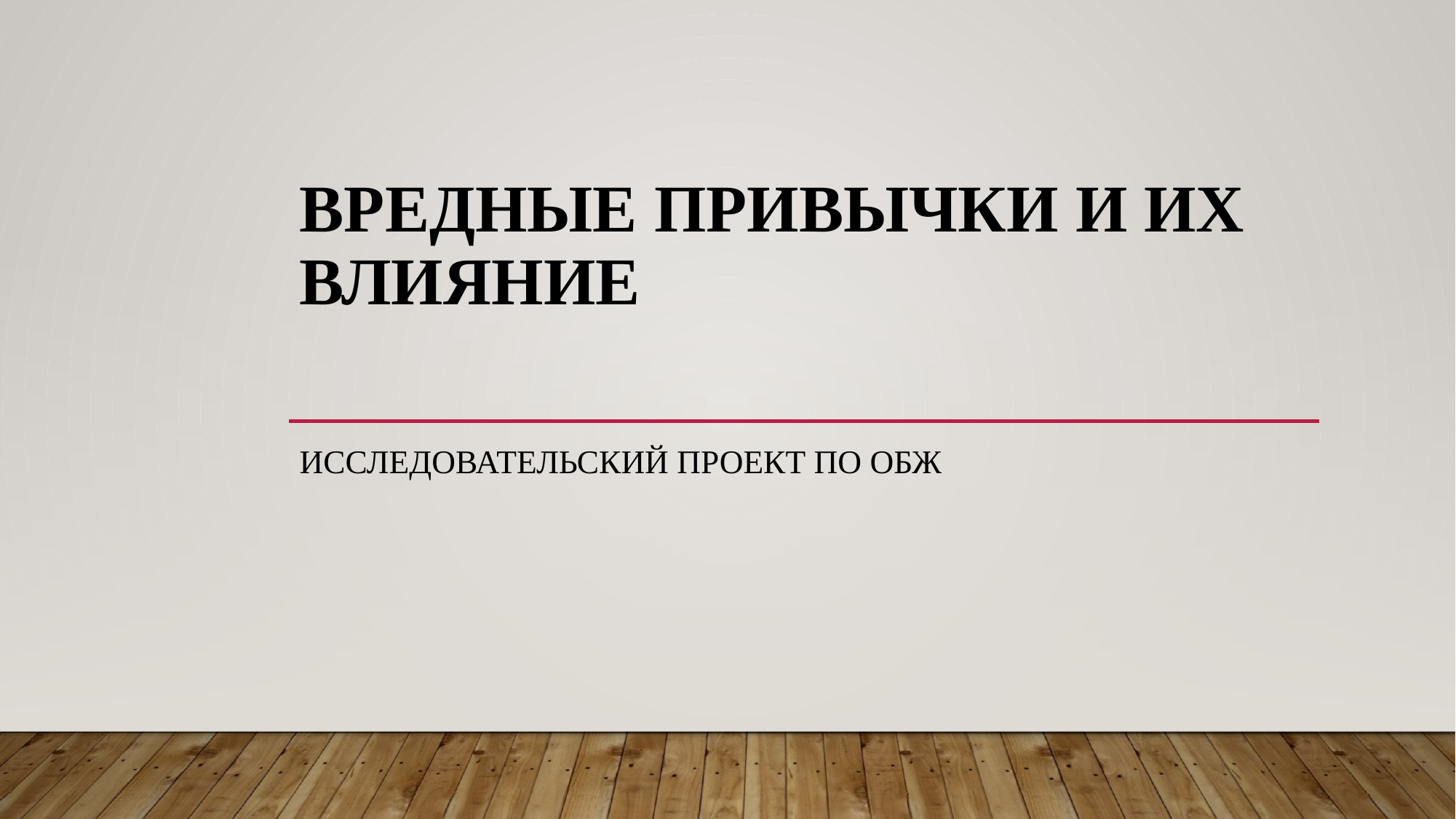

# Вредные привычки и их влияние
Исследовательский проект по ОБЖ